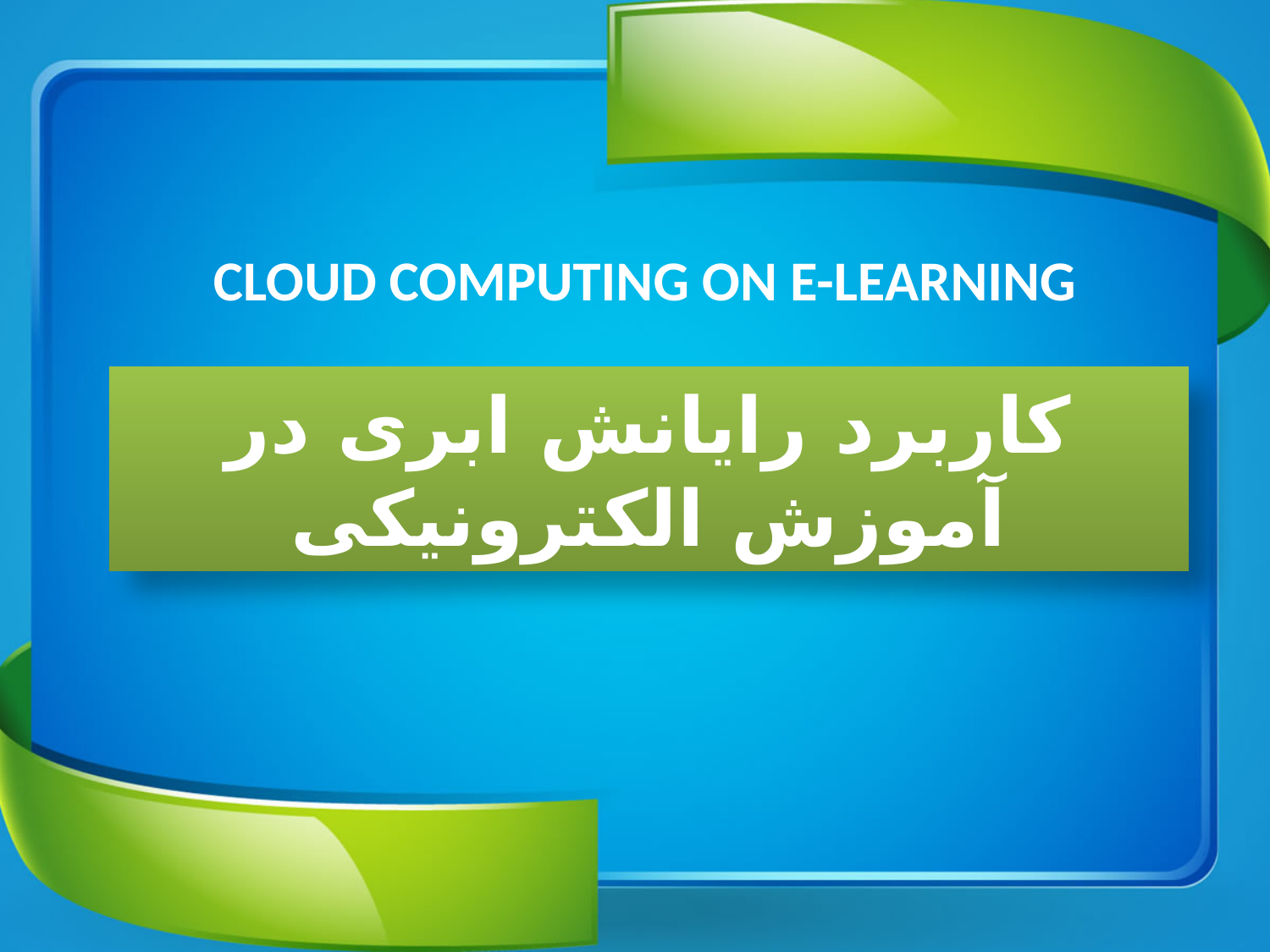

CLOUD COMPUTING ON E-LEARNING
# کاربرد رایانش ابری در آموزش الکترونیکی